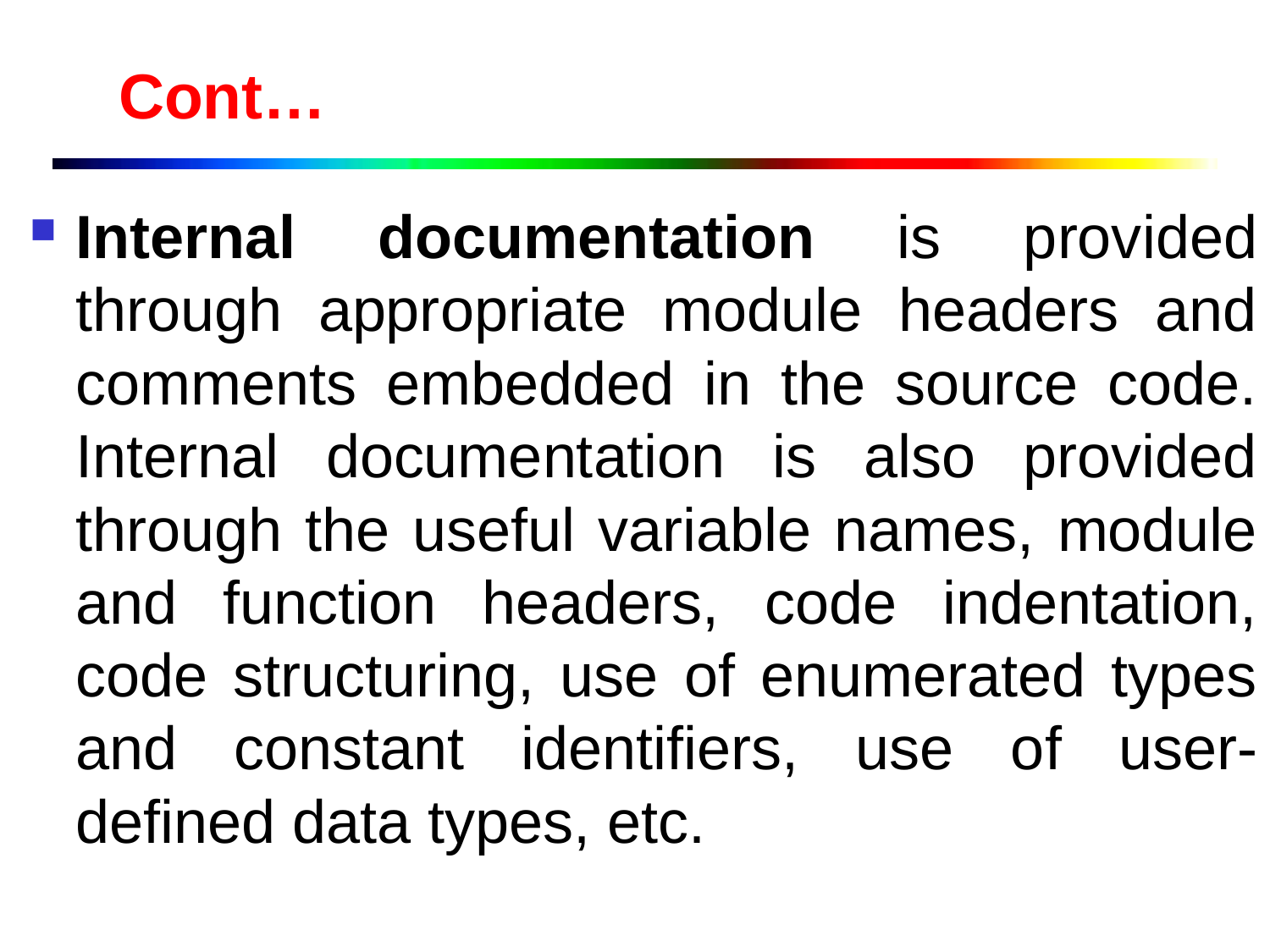

# Cont…
Internal documentation is provided through appropriate module headers and comments embedded in the source code. Internal documentation is also provided through the useful variable names, module and function headers, code indentation, code structuring, use of enumerated types and constant identifiers, use of user-defined data types, etc.